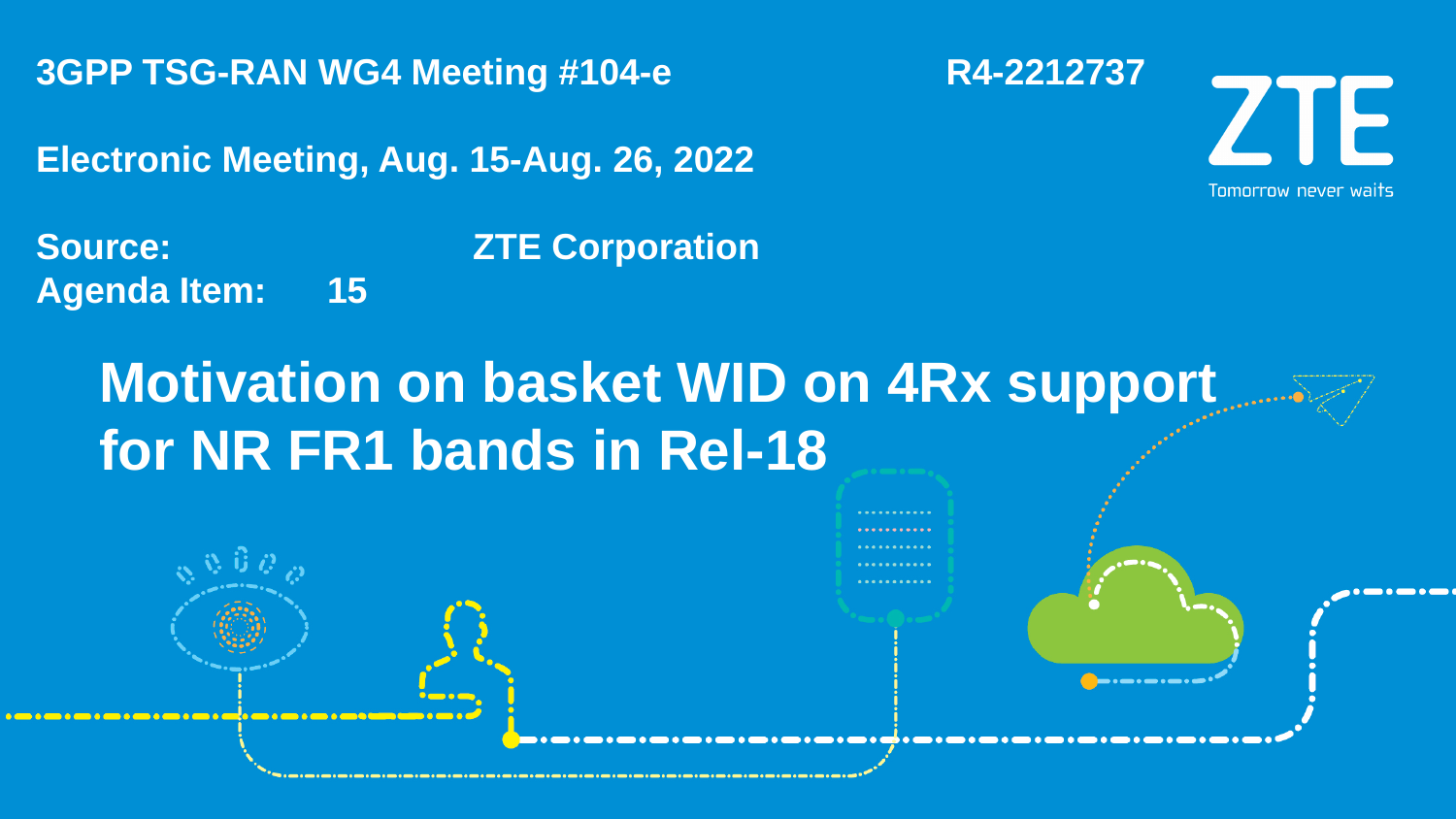

3GPP TSG-RAN WG4 Meeting #104-e                           R4-2212737
Electronic Meeting, Aug. 15-Aug. 26, 2022

Source: 		ZTE Corporation
Agenda Item:	15
# Motivation on basket WID on 4Rx support for NR FR1 bands in Rel-18